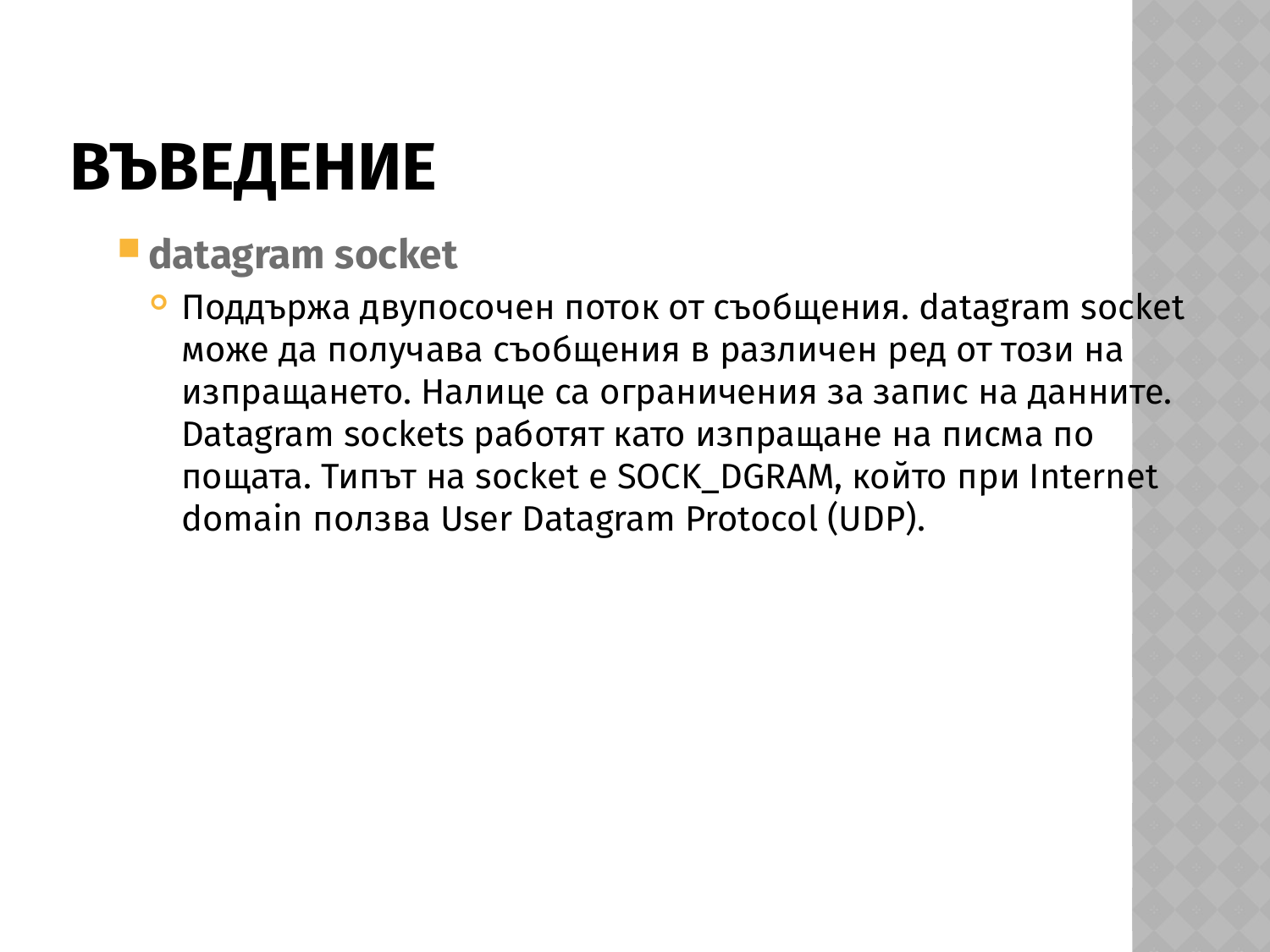

# Въведение
datagram socket
Поддържа двупосочен поток от съобщения. datagram socket може да получава съобщения в различен ред от този на изпращането. Налице са ограничения за запис на данните. Datagram sockets работят като изпращане на писма по пощата. Типът на socket е SOCK_DGRAM, който при Internet domain ползва User Datagram Protocol (UDP).